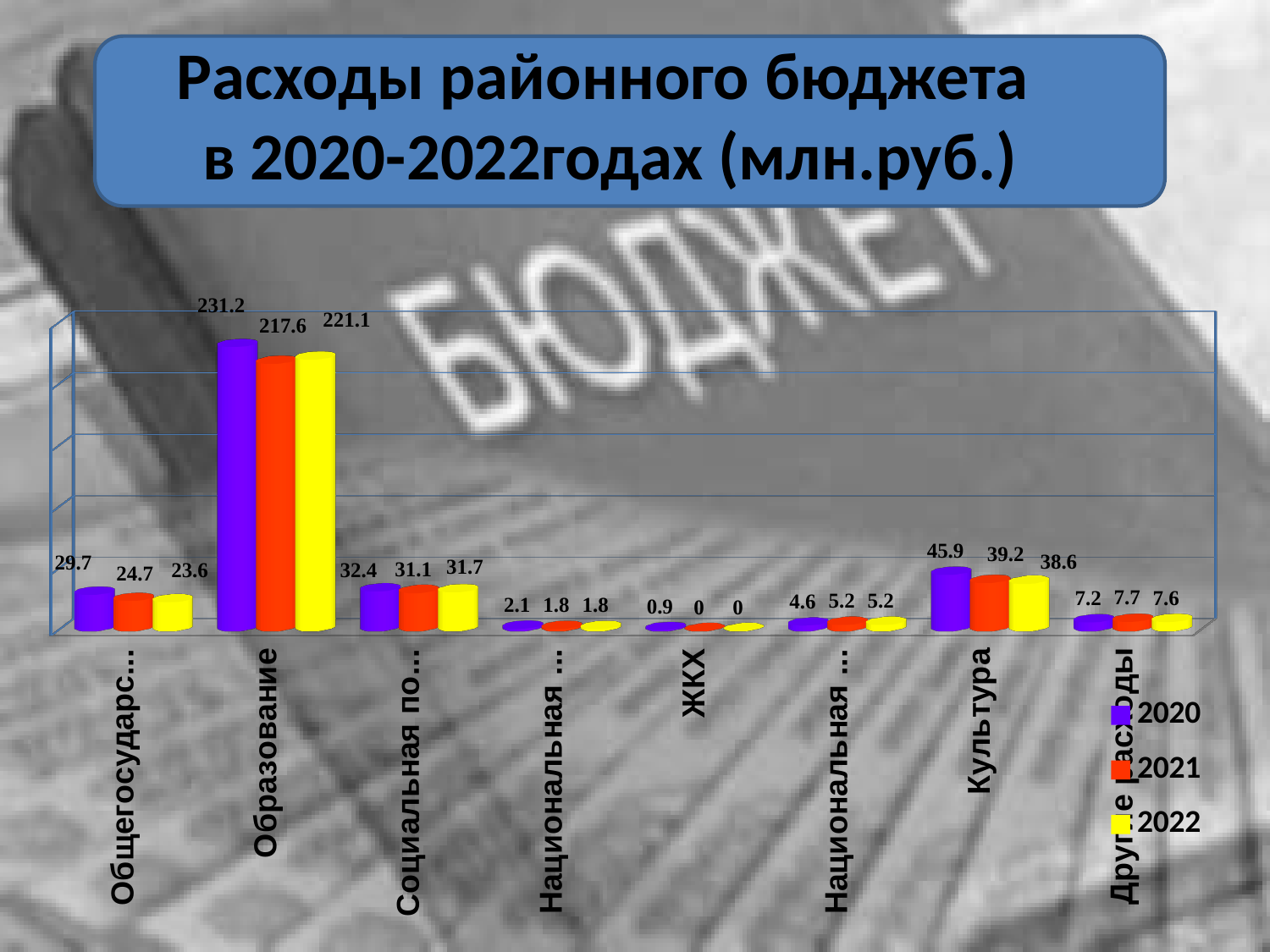

Расходы районного бюджета
в 2020-2022годах (млн.руб.)

[unsupported chart]